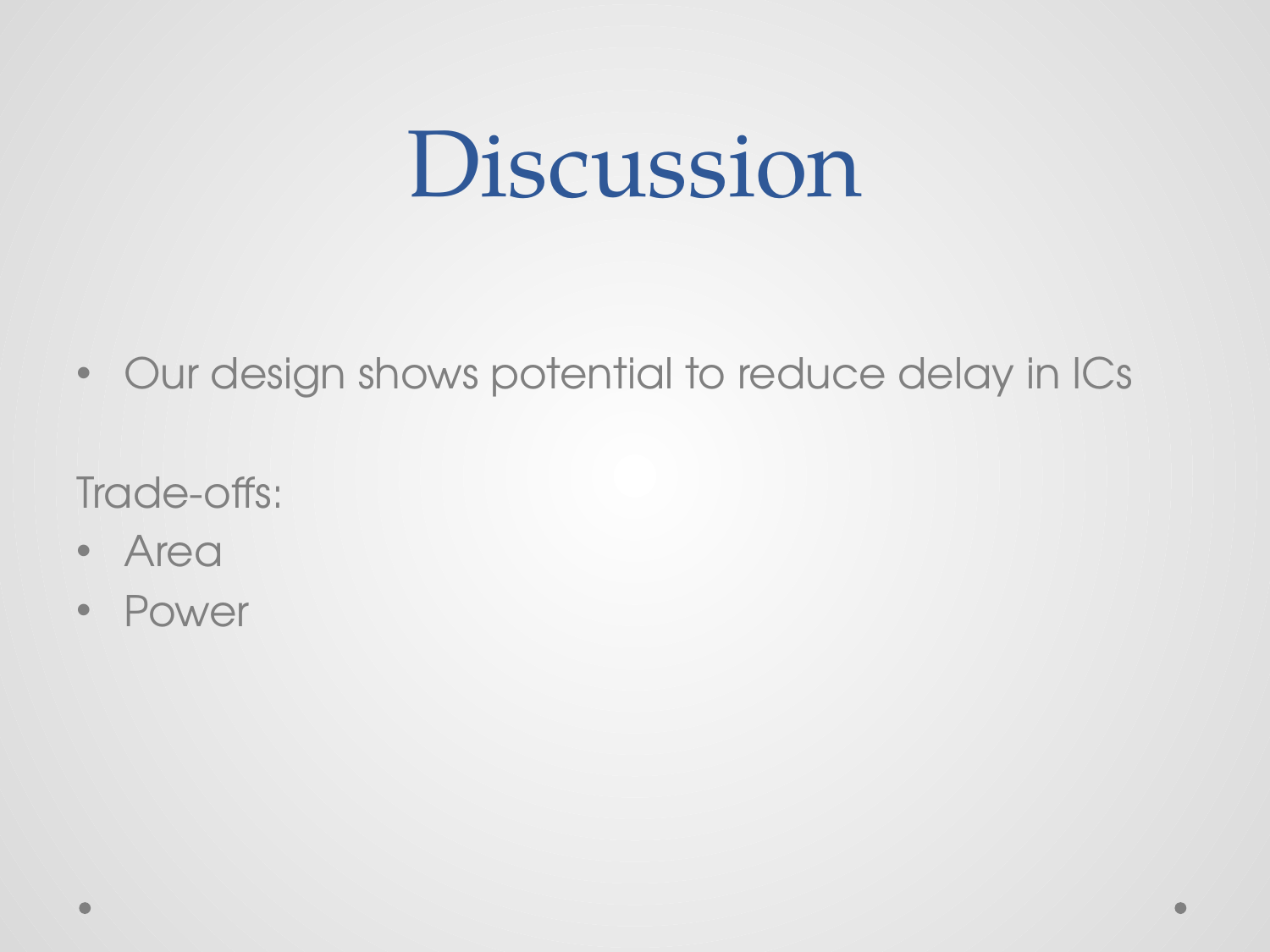

# Discussion

Our design shows potential to reduce delay in ICs

Trade-offs:
Area
Power